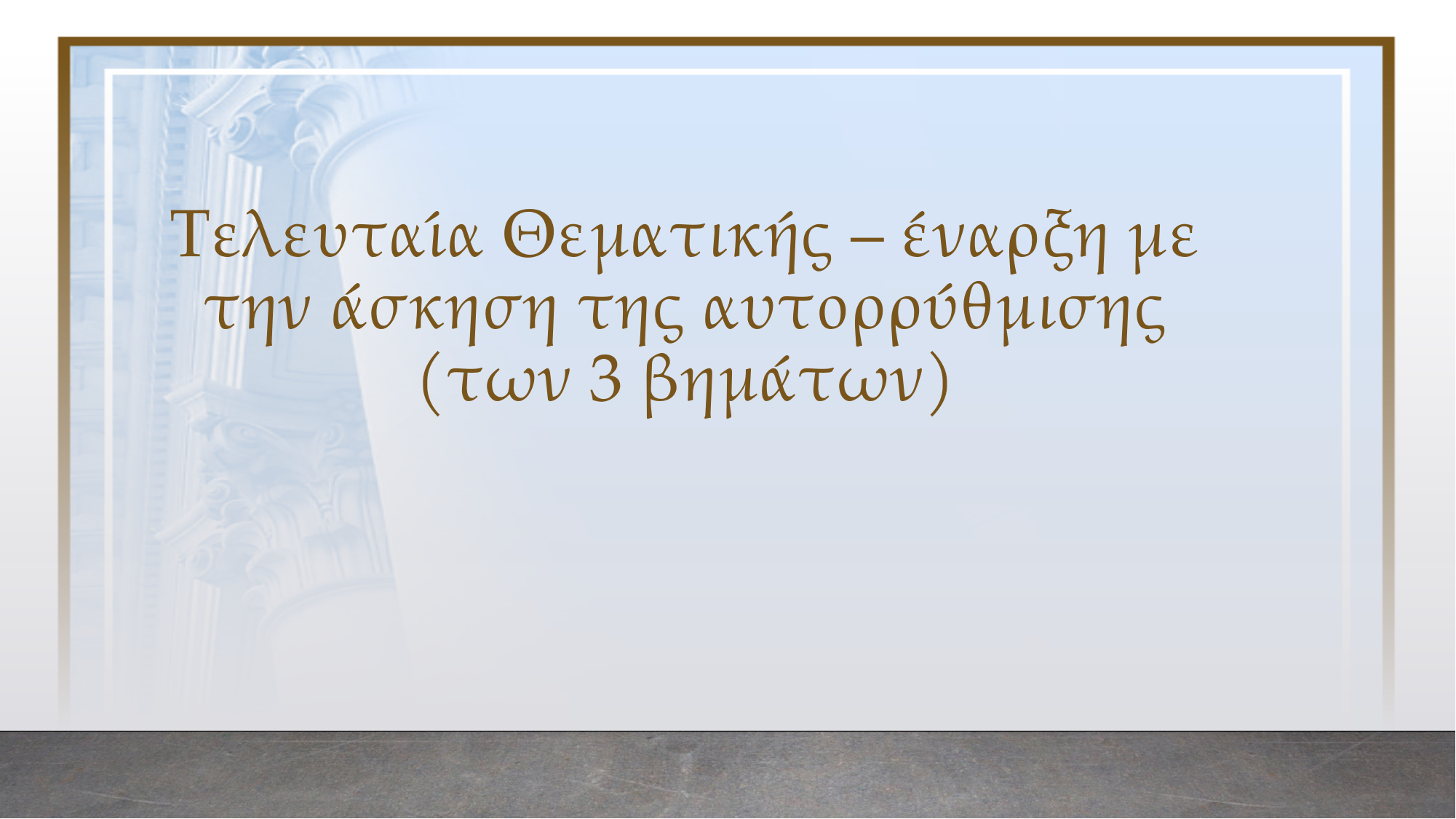

# Τελευταία Θεματικής – έναρξη με την άσκηση της αυτορρύθμισης (των 3 βημάτων)